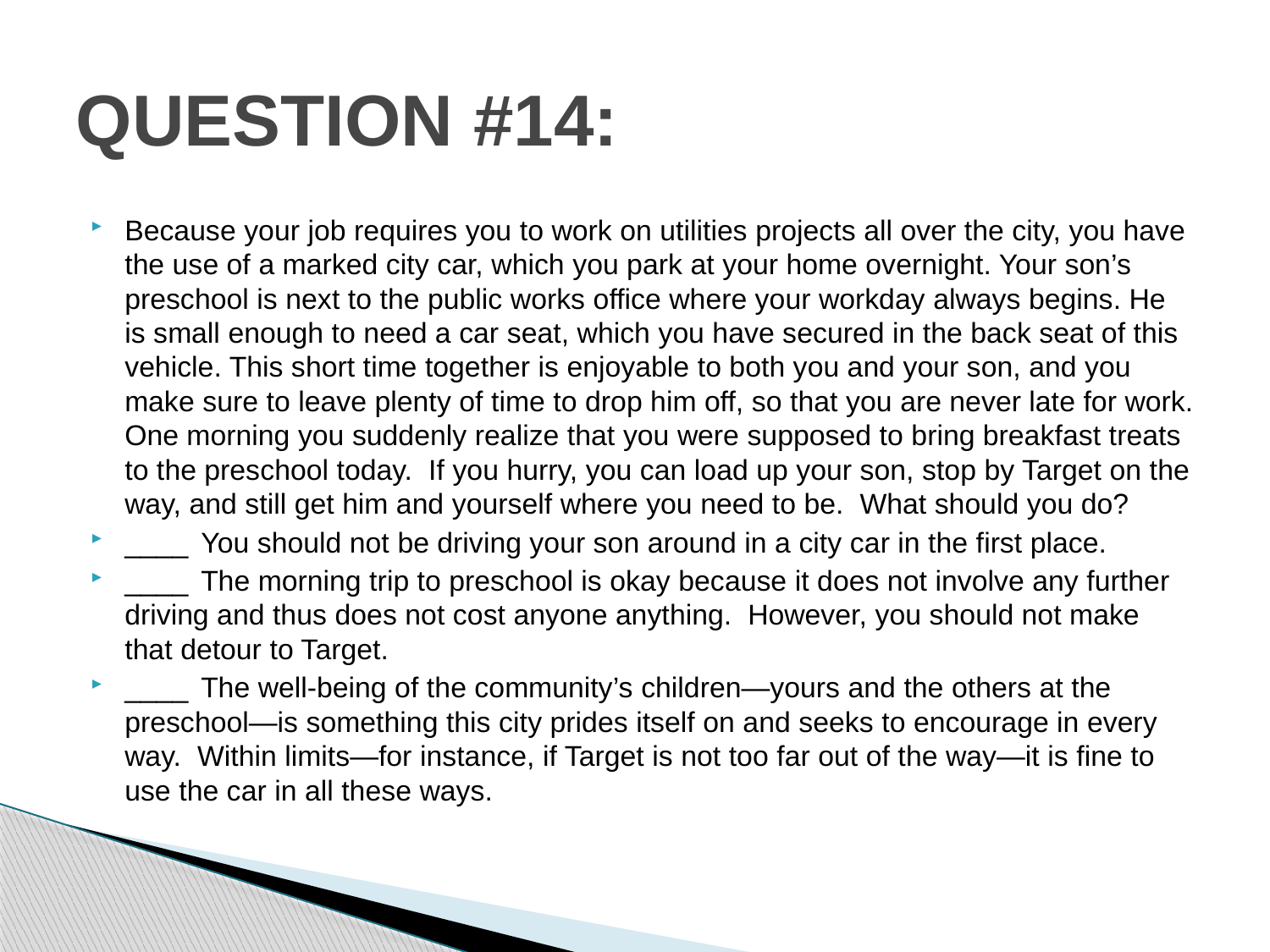

# QUESTION #14:
Because your job requires you to work on utilities projects all over the city, you have the use of a marked city car, which you park at your home overnight. Your son’s preschool is next to the public works office where your workday always begins. He is small enough to need a car seat, which you have secured in the back seat of this vehicle. This short time together is enjoyable to both you and your son, and you make sure to leave plenty of time to drop him off, so that you are never late for work. One morning you suddenly realize that you were supposed to bring breakfast treats to the preschool today.  If you hurry, you can load up your son, stop by Target on the way, and still get him and yourself where you need to be.  What should you do?
____	You should not be driving your son around in a city car in the first place.
____	The morning trip to preschool is okay because it does not involve any further driving and thus does not cost anyone anything.  However, you should not make that detour to Target.
____	The well-being of the community’s children—yours and the others at the preschool—is something this city prides itself on and seeks to encourage in every way.  Within limits—for instance, if Target is not too far out of the way—it is fine to use the car in all these ways.